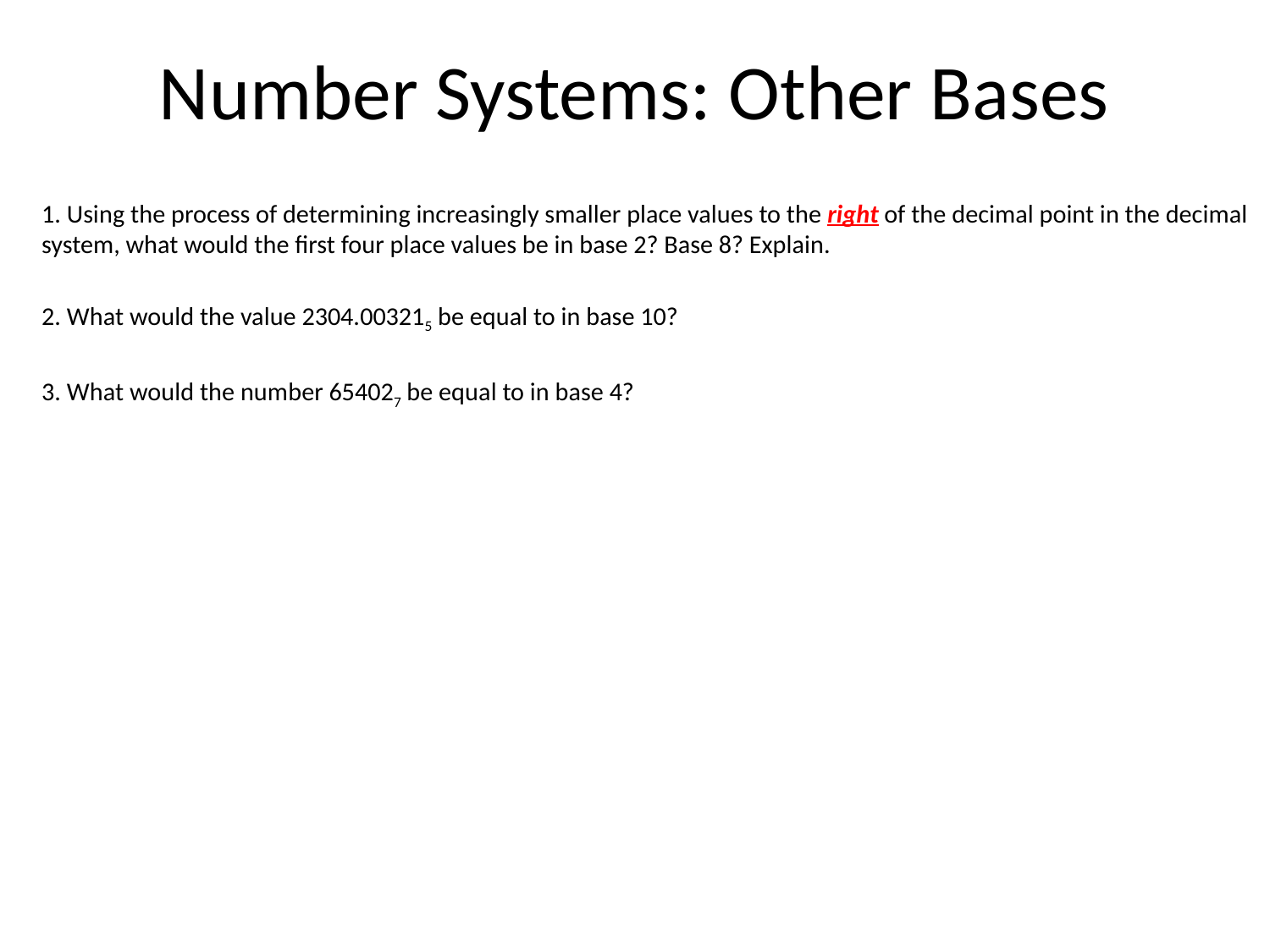

# Number Systems: Other Bases
1. Using the process of determining increasingly smaller place values to the right of the decimal point in the decimal system, what would the first four place values be in base 2? Base 8? Explain.

2. What would the value 2304.003215 be equal to in base 10?

3. What would the number 654027 be equal to in base 4?